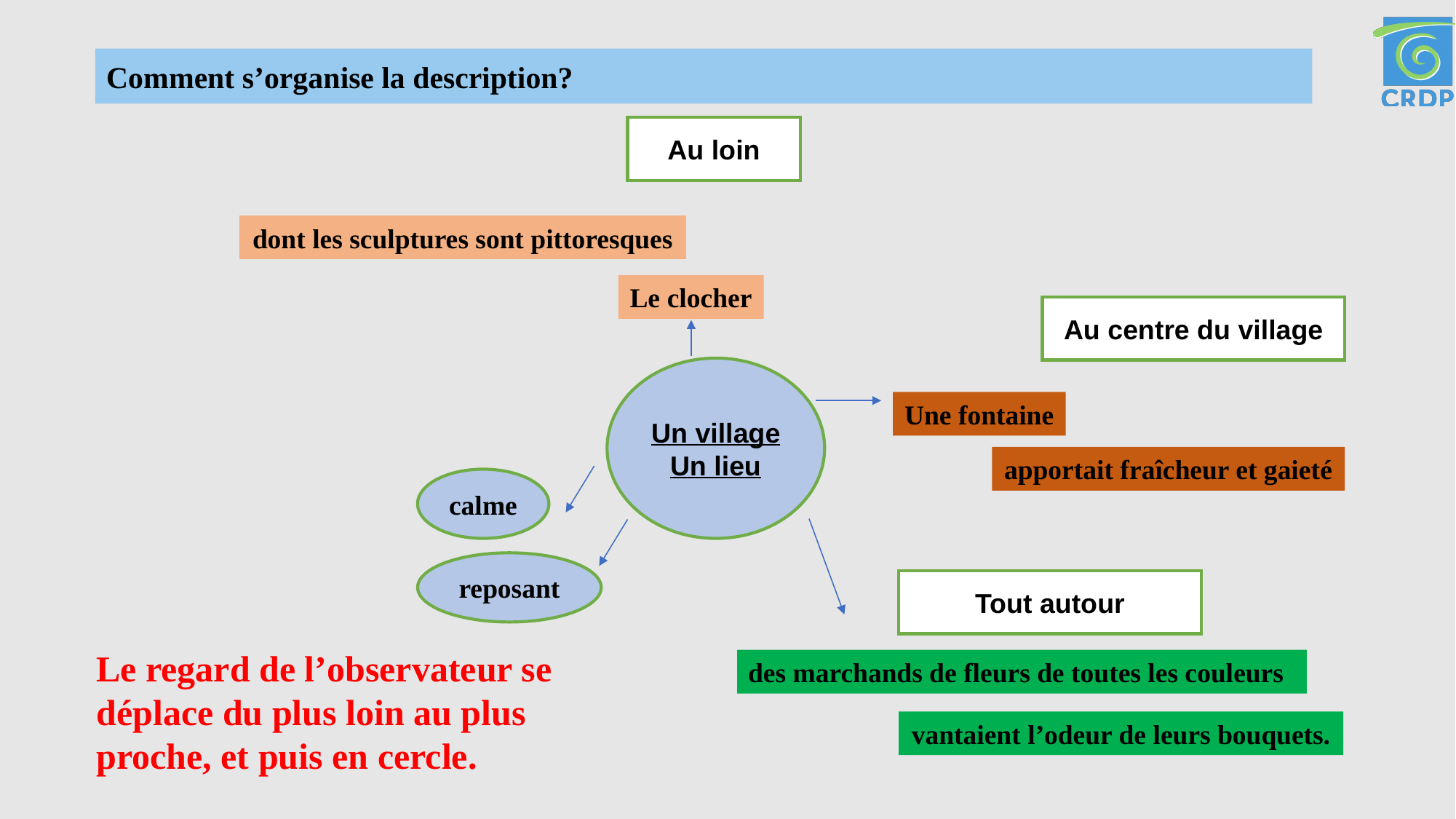

Comment s’organise la description?
Au loin
dont les sculptures sont pittoresques
Le clocher
Au centre du village
Un village
Un lieu
Une fontaine
apportait fraîcheur et gaieté
calme
reposant
Tout autour
Le regard de l’observateur se déplace du plus loin au plus proche, et puis en cercle.
des marchands de fleurs de toutes les couleurs
vantaient l’odeur de leurs bouquets.